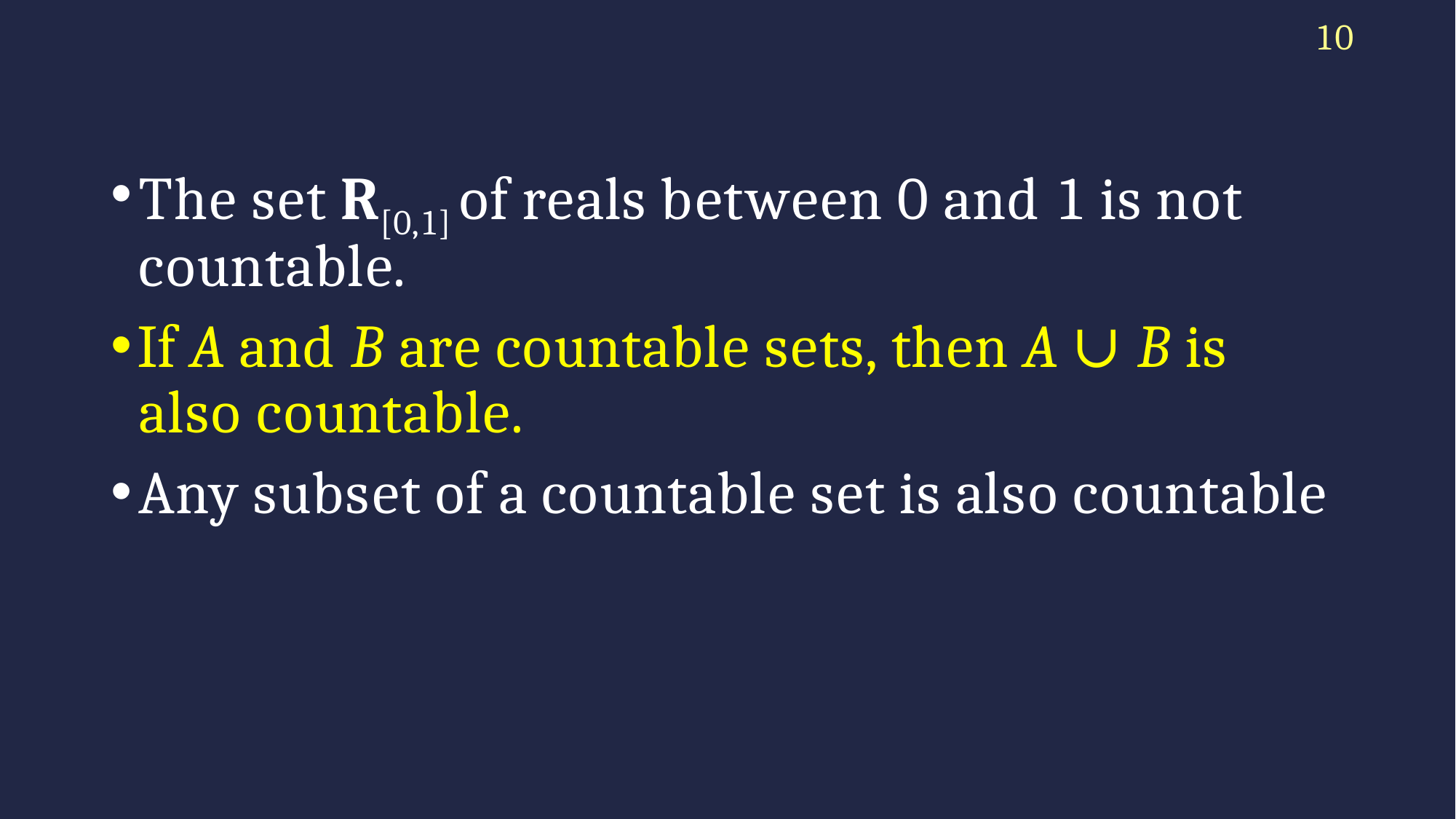

10
#
The set R[0,1] of reals between 0 and 1 is not countable.
If A and B are countable sets, then A ∪ B is also countable.
Any subset of a countable set is also countable